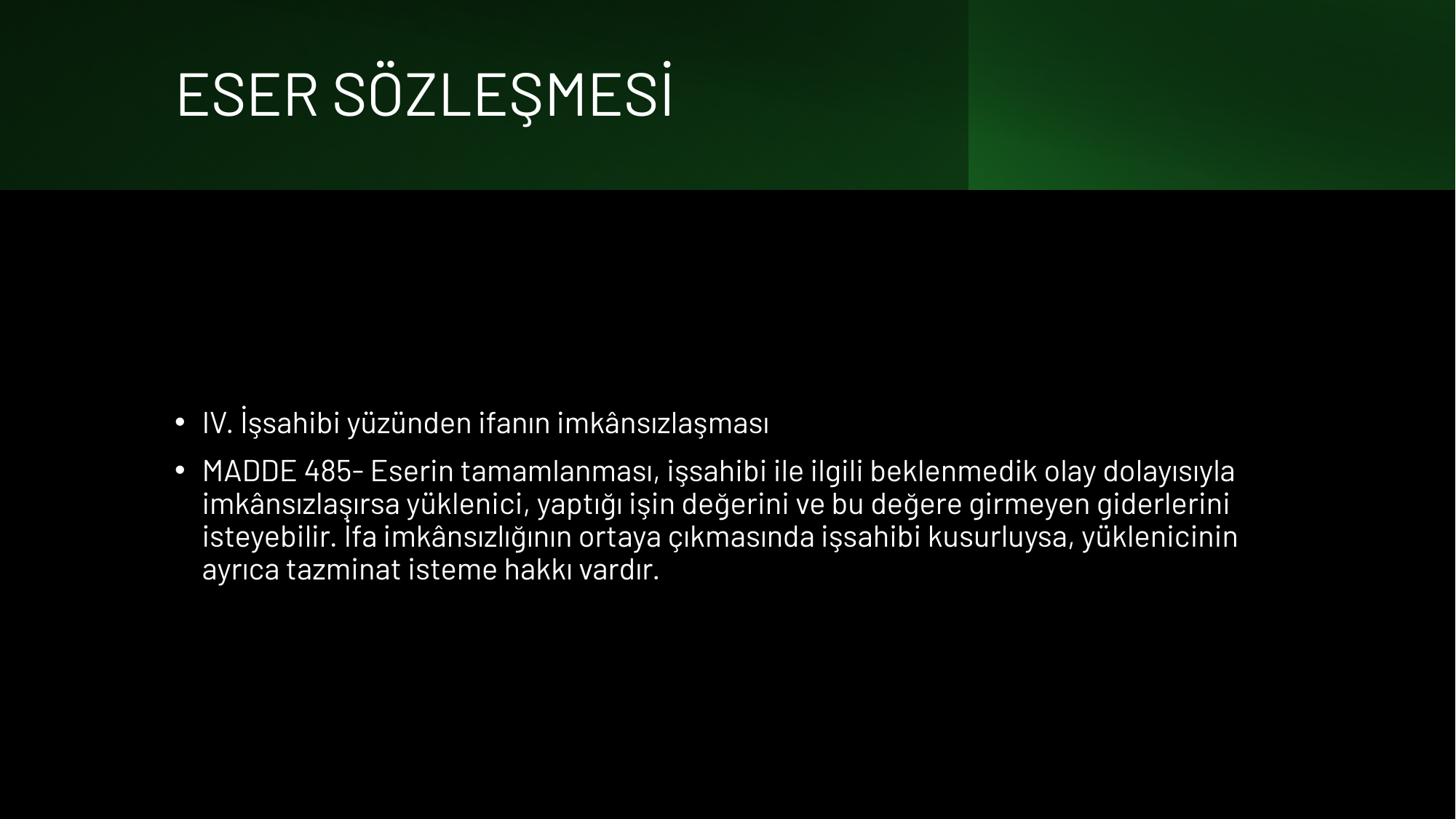

# ESER SÖZLEŞMESİ
IV. İşsahibi yüzünden ifanın imkânsızlaşması
MADDE 485- Eserin tamamlanması, işsahibi ile ilgili beklenmedik olay dolayısıyla imkânsızlaşırsa yüklenici, yaptığı işin değerini ve bu değere girmeyen giderlerini isteyebilir. İfa imkânsızlığının ortaya çıkmasında işsahibi kusurluysa, yüklenicinin ayrıca tazminat isteme hakkı vardır.